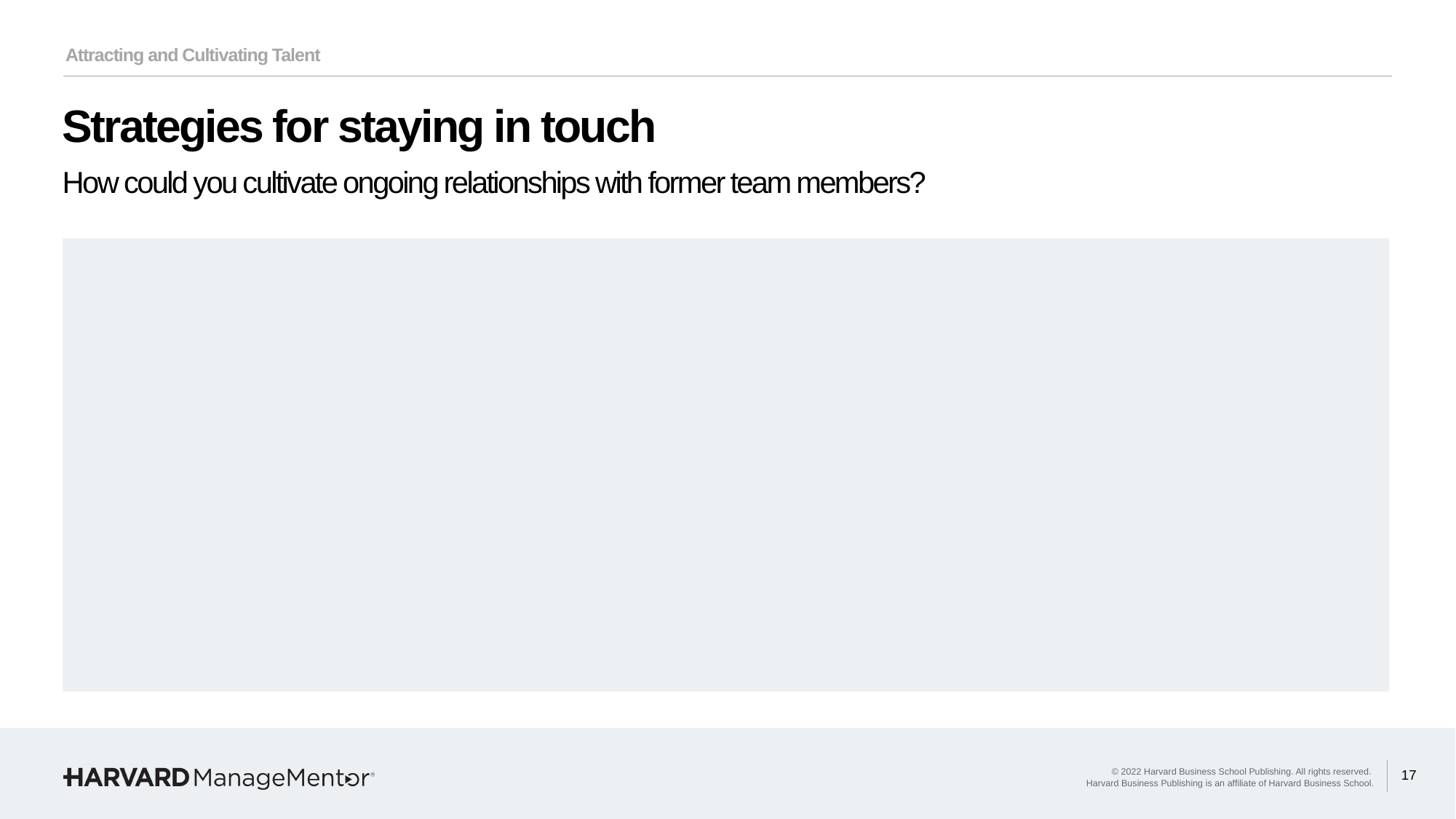

Attracting and Cultivating Talent

Strategies for staying in touch
How could you cultivate ongoing relationships with former team members?